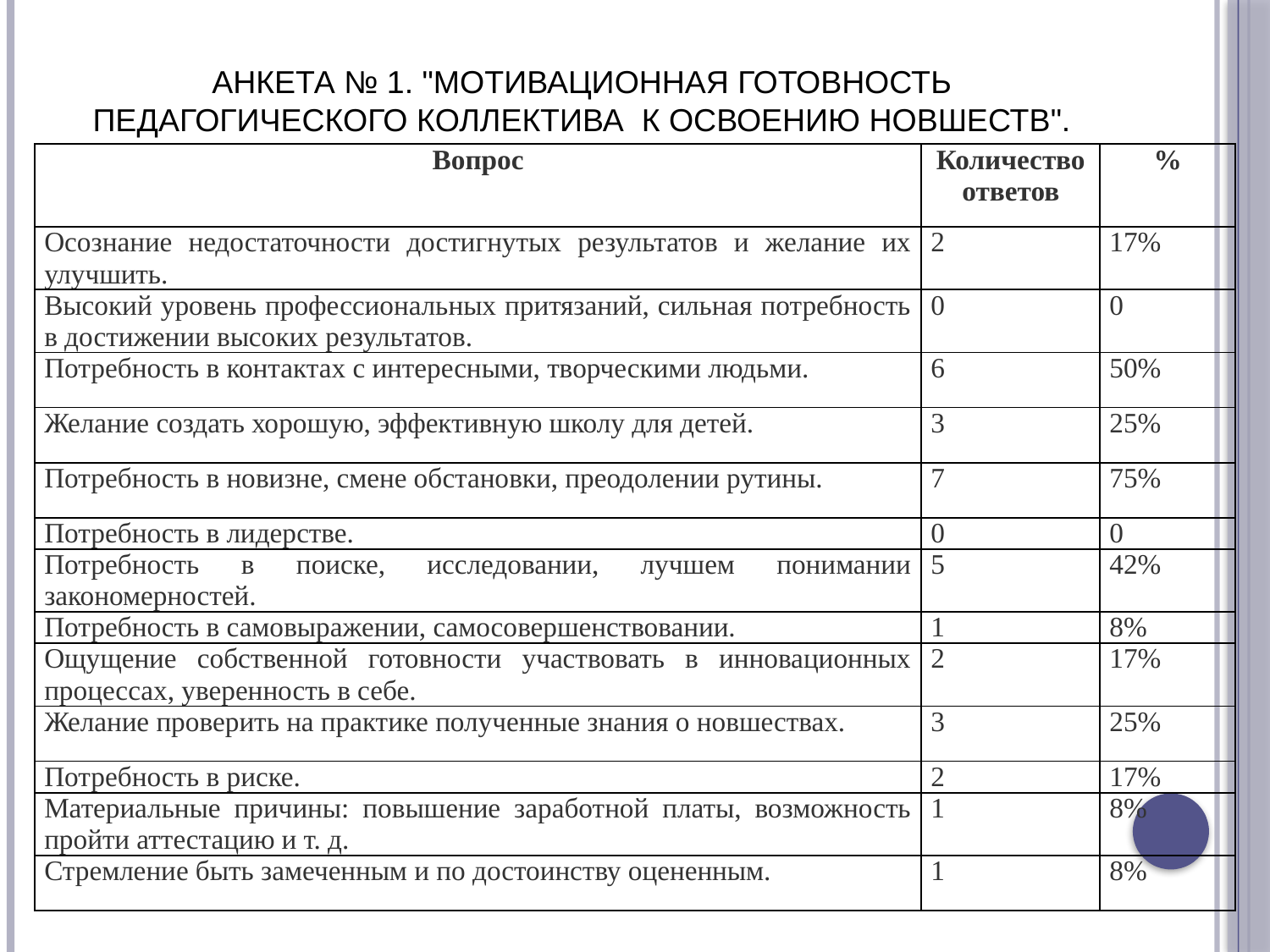

# Анкета № 1. "Мотивационная готовность педагогического коллектива  к освоению новшеств".
| Вопрос | Количество ответов | % |
| --- | --- | --- |
| Осознание недостаточности достигнутых результатов и желание их улучшить. | 2 | 17% |
| Высокий уровень профессиональных притязаний, сильная потребность в достижении высоких результатов. | 0 | 0 |
| Потребность в контактах с интересными, творческими людьми. | 6 | 50% |
| Желание создать хорошую, эффективную школу для детей. | 3 | 25% |
| Потребность в новизне, смене обстановки, преодолении рутины. | 7 | 75% |
| Потребность в лидерстве. | 0 | 0 |
| Потребность в поиске, исследовании, лучшем понимании закономерностей. | 5 | 42% |
| Потребность в самовыражении, самосовершенствовании. | 1 | 8% |
| Ощущение собственной готовности участвовать в инновационных процессах, уверенность в себе. | 2 | 17% |
| Желание проверить на практике полученные знания о новшествах. | 3 | 25% |
| Потребность в риске. | 2 | 17% |
| Материальные причины: повышение заработной платы, возможность пройти аттестацию и т. д. | 1 | 8% |
| Стремление быть замеченным и по достоинству оцененным. | 1 | 8% |